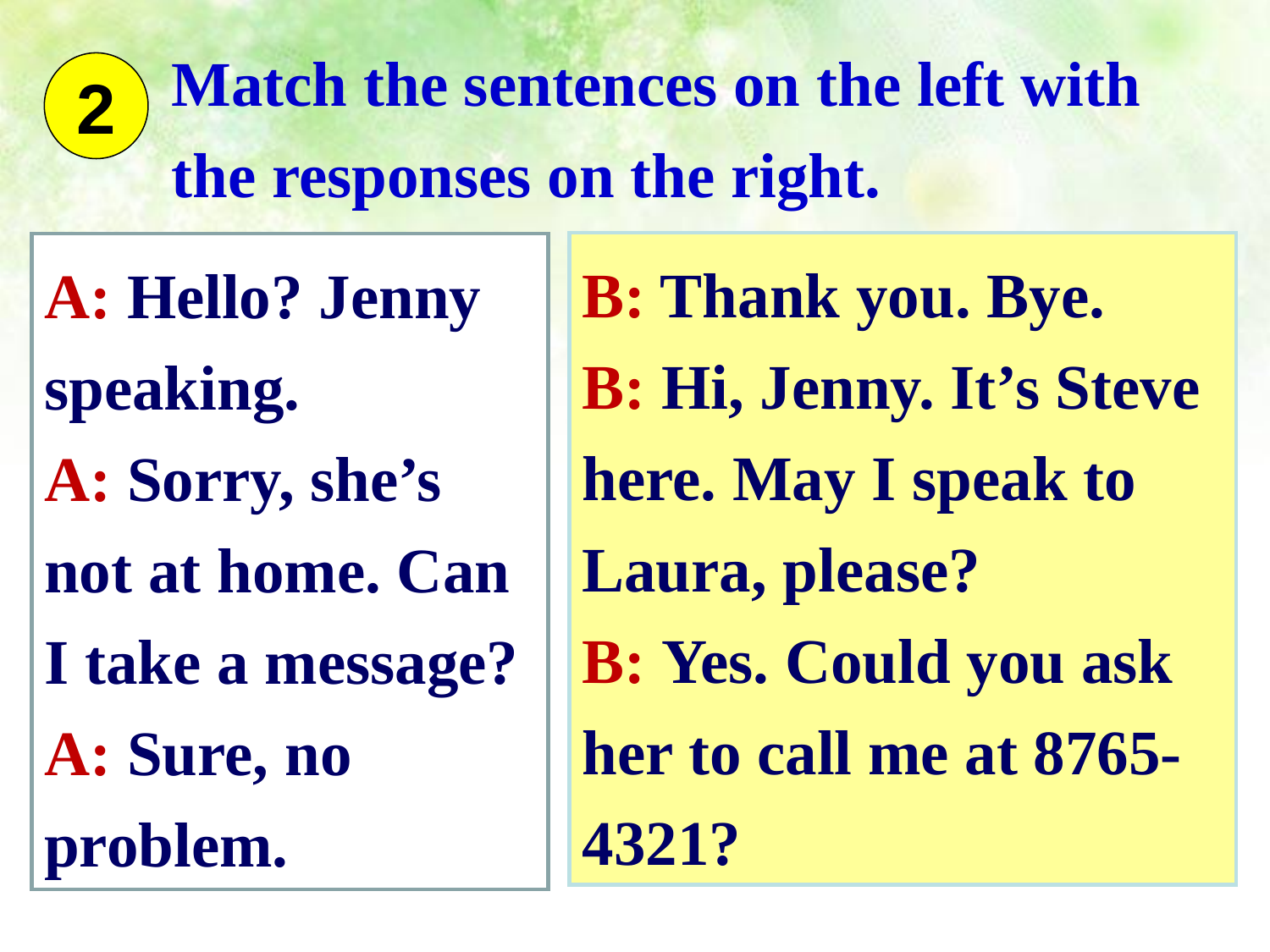

Match the sentences on the left with the responses on the right.
2
B: Thank you. Bye.
B: Hi, Jenny. It’s Steve here. May I speak to Laura, please?
B: Yes. Could you ask her to call me at 8765-4321?
A: Hello? Jenny speaking.
A: Sorry, she’s not at home. Can I take a message?
A: Sure, no problem.